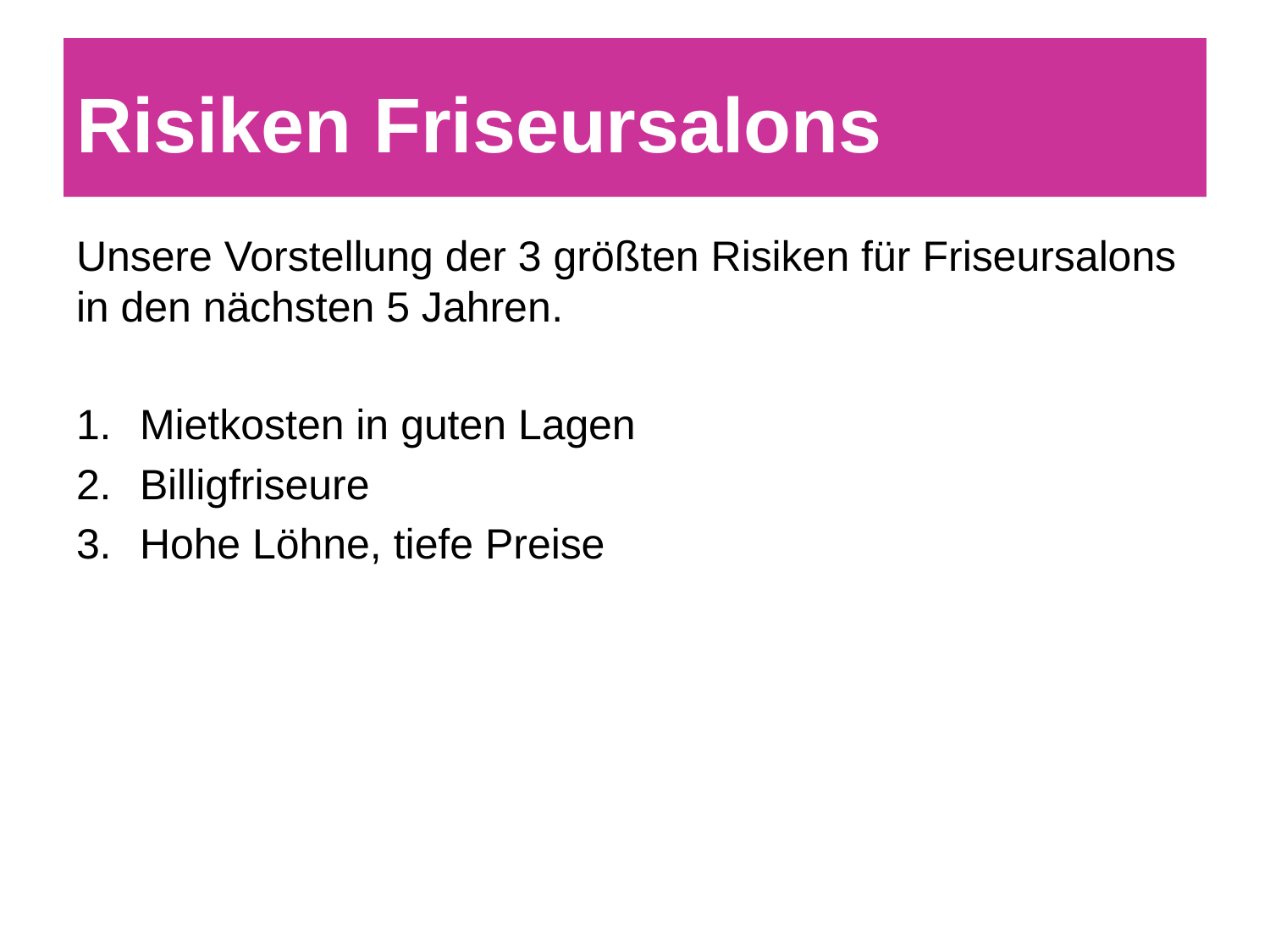

# Risiken Friseursalons
Unsere Vorstellung der 3 größten Risiken für Friseursalons in den nächsten 5 Jahren.

Mietkosten in guten Lagen
Billigfriseure
Hohe Löhne, tiefe Preise